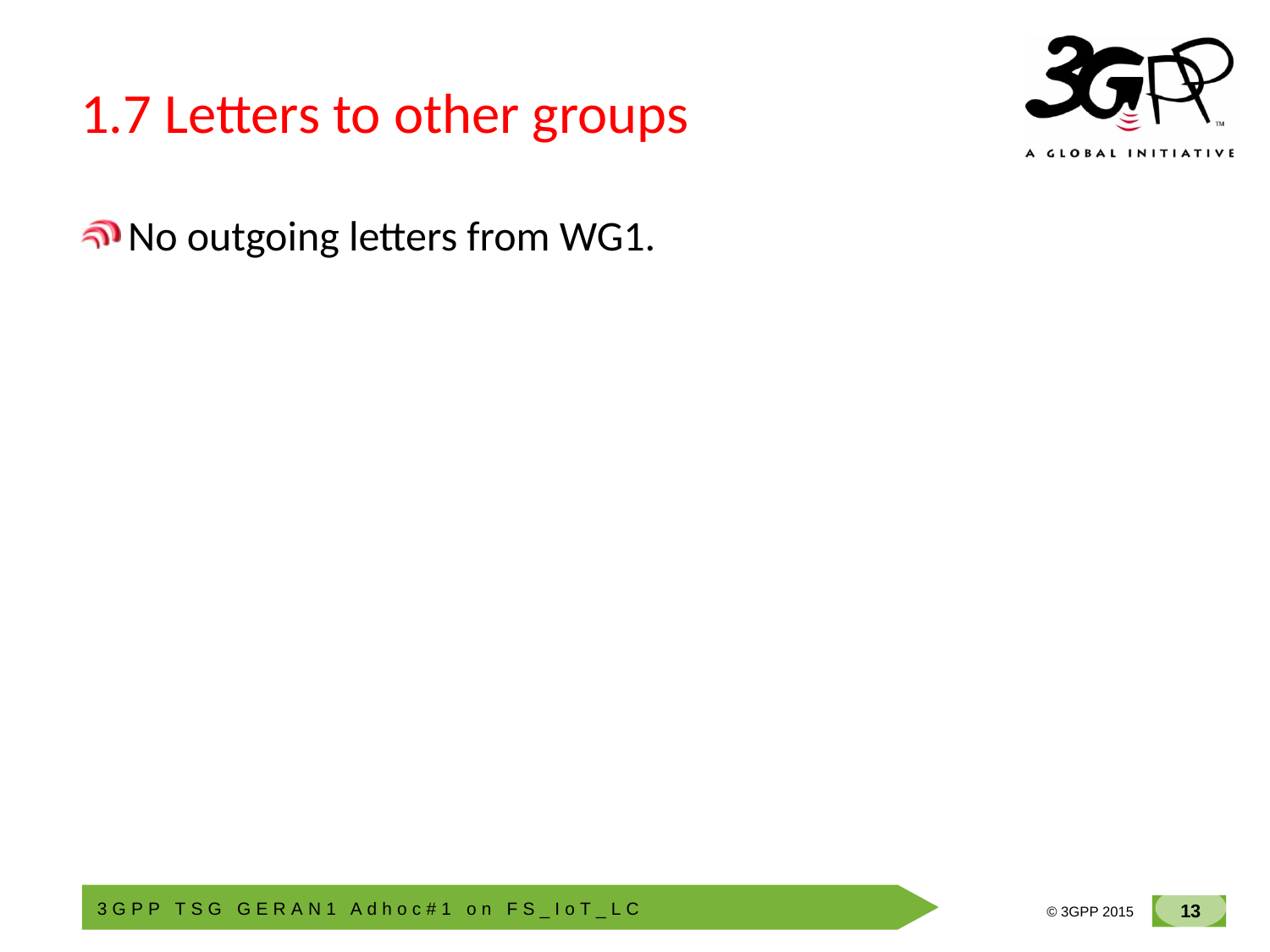

# 1.7 Letters to other groups
No outgoing letters from WG1.